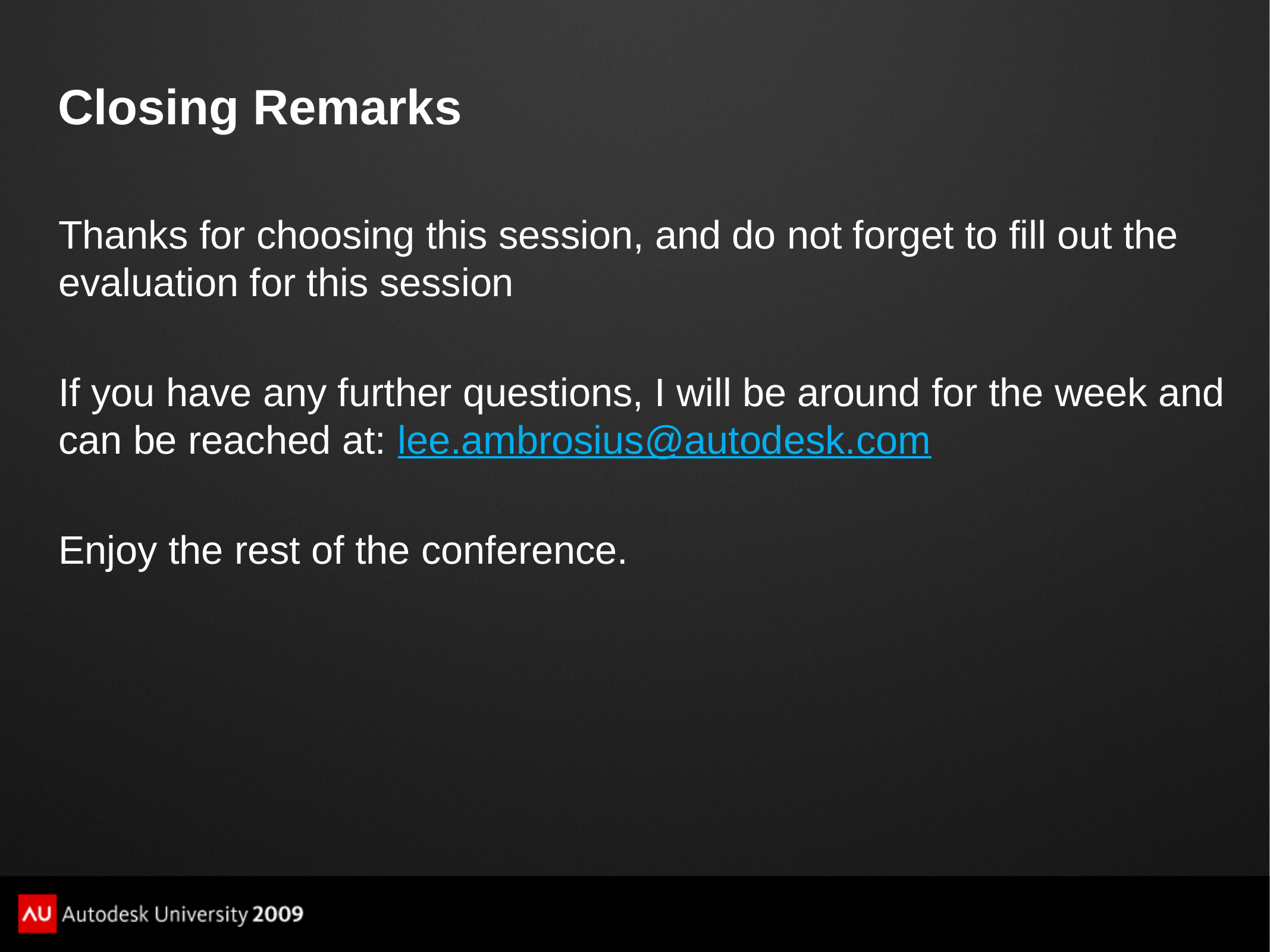

# Closing Remarks
Thanks for choosing this session, and do not forget to fill out the evaluation for this session

If you have any further questions, I will be around for the week and can be reached at: lee.ambrosius@autodesk.com

Enjoy the rest of the conference.